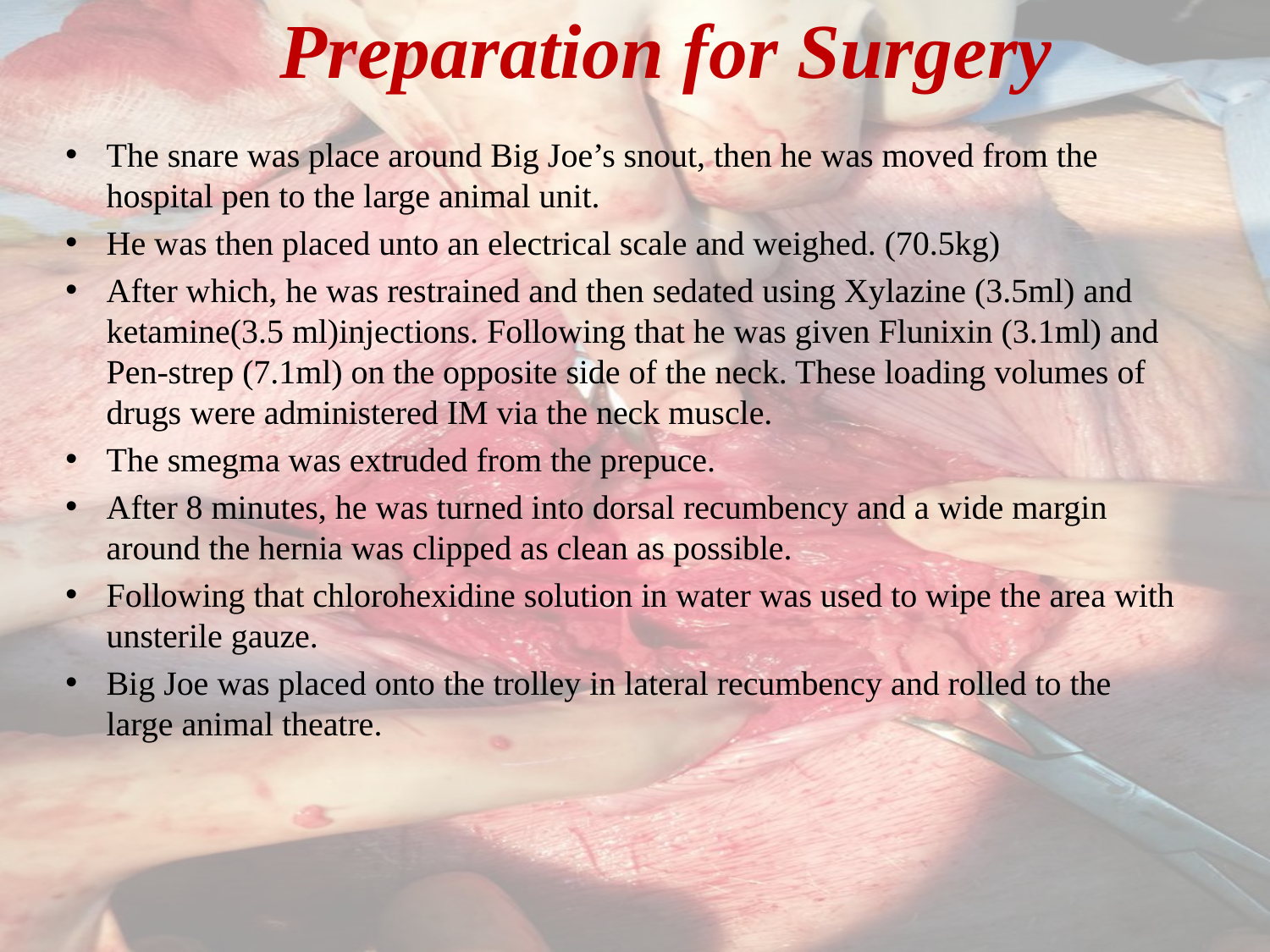

# Preparation for Surgery
The snare was place around Big Joe’s snout, then he was moved from the hospital pen to the large animal unit.
He was then placed unto an electrical scale and weighed. (70.5kg)
After which, he was restrained and then sedated using Xylazine (3.5ml) and ketamine(3.5 ml)injections. Following that he was given Flunixin (3.1ml) and Pen-strep (7.1ml) on the opposite side of the neck. These loading volumes of drugs were administered IM via the neck muscle.
The smegma was extruded from the prepuce.
After 8 minutes, he was turned into dorsal recumbency and a wide margin around the hernia was clipped as clean as possible.
Following that chlorohexidine solution in water was used to wipe the area with unsterile gauze.
Big Joe was placed onto the trolley in lateral recumbency and rolled to the large animal theatre.